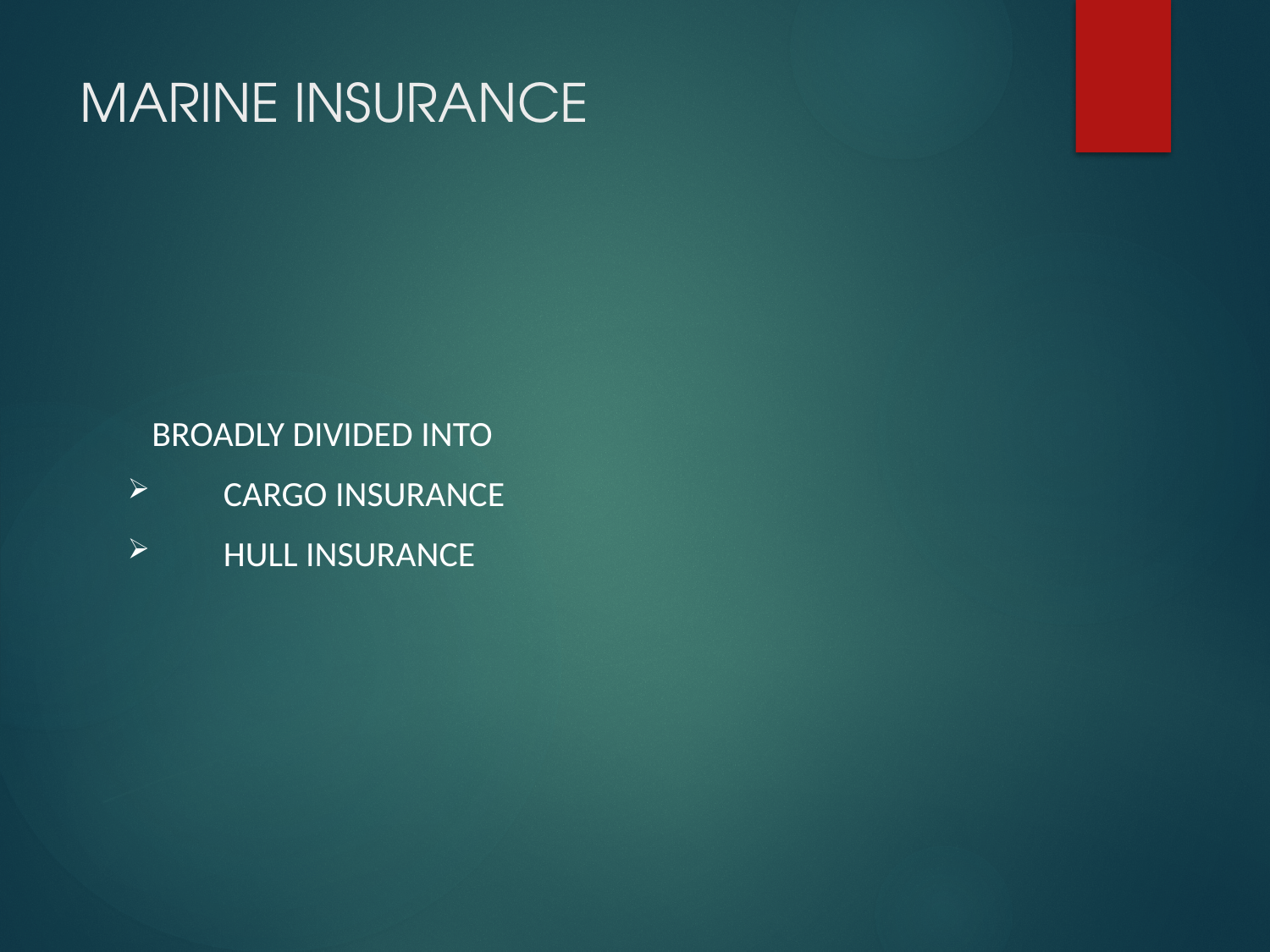

# MARINE INSURANCE

   BROADLY DIVIDED INTO
      CARGO INSURANCE
      HULL INSURANCE